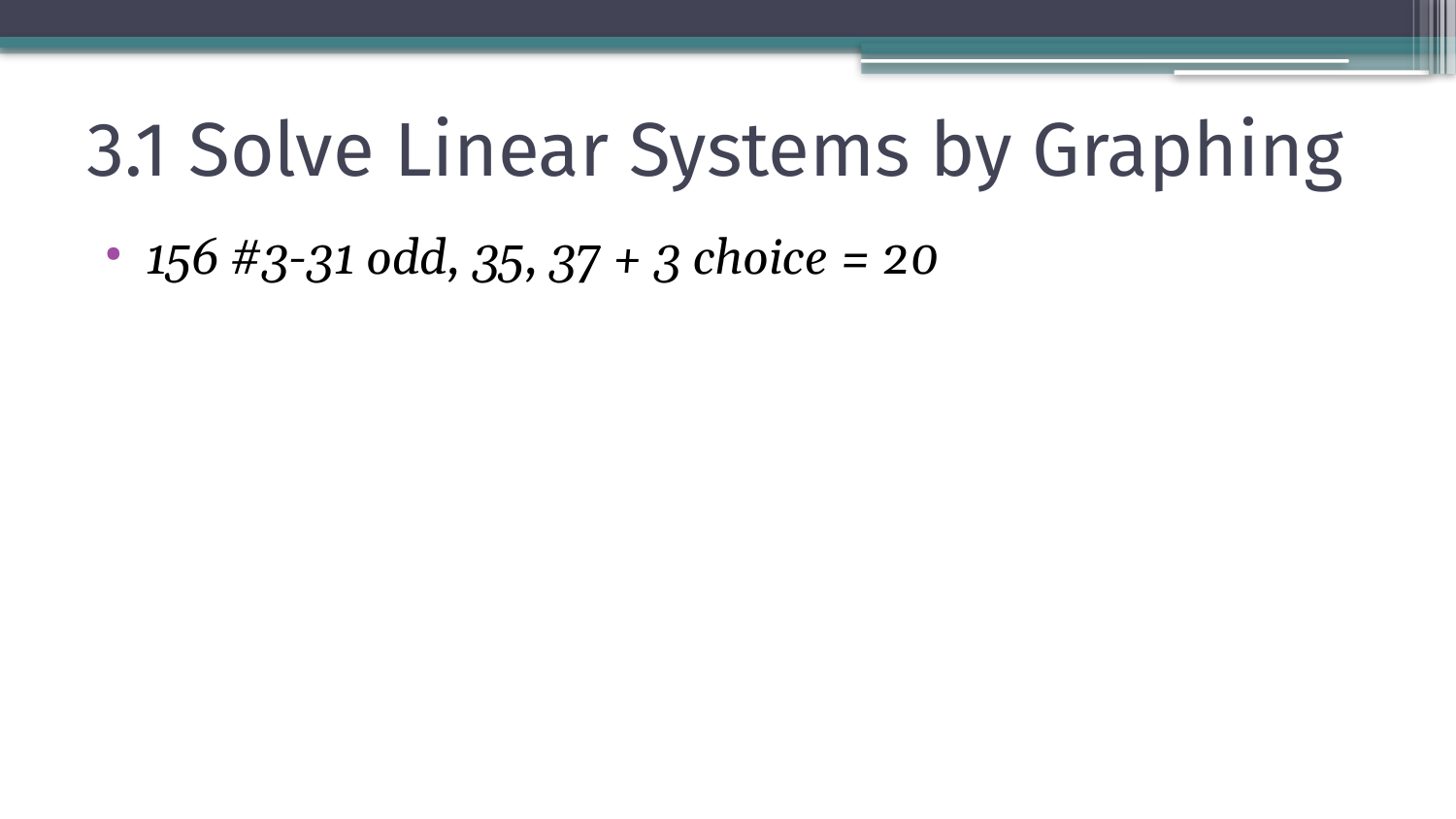

# 3.1 Solve Linear Systems by Graphing
156 #3-31 odd, 35, 37 + 3 choice = 20